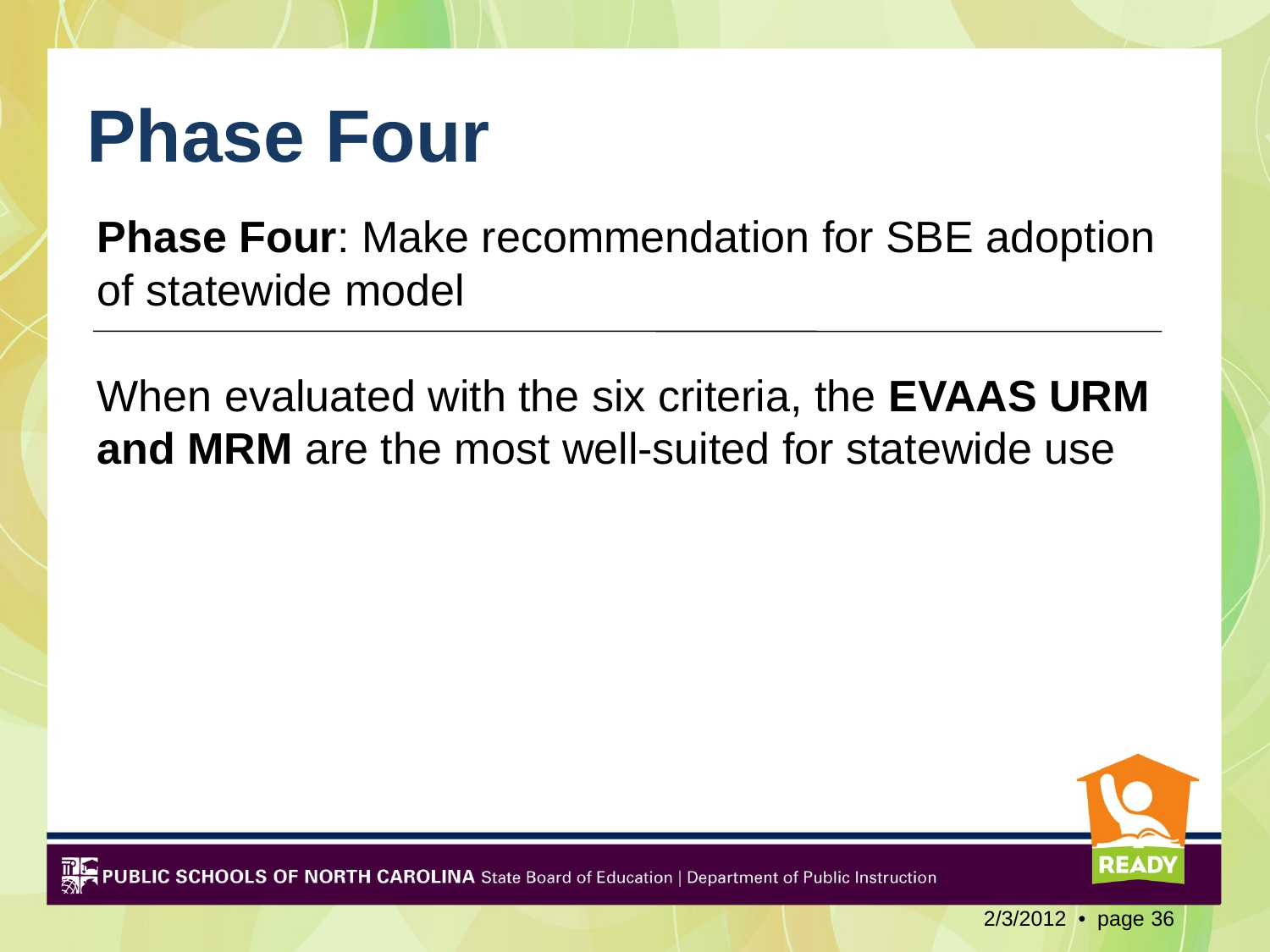

# Phase Four
Phase Four: Make recommendation for SBE adoption of statewide model

When evaluated with the six criteria, the EVAAS URM and MRM are the most well-suited for statewide use

2/3/2012  •  page 36